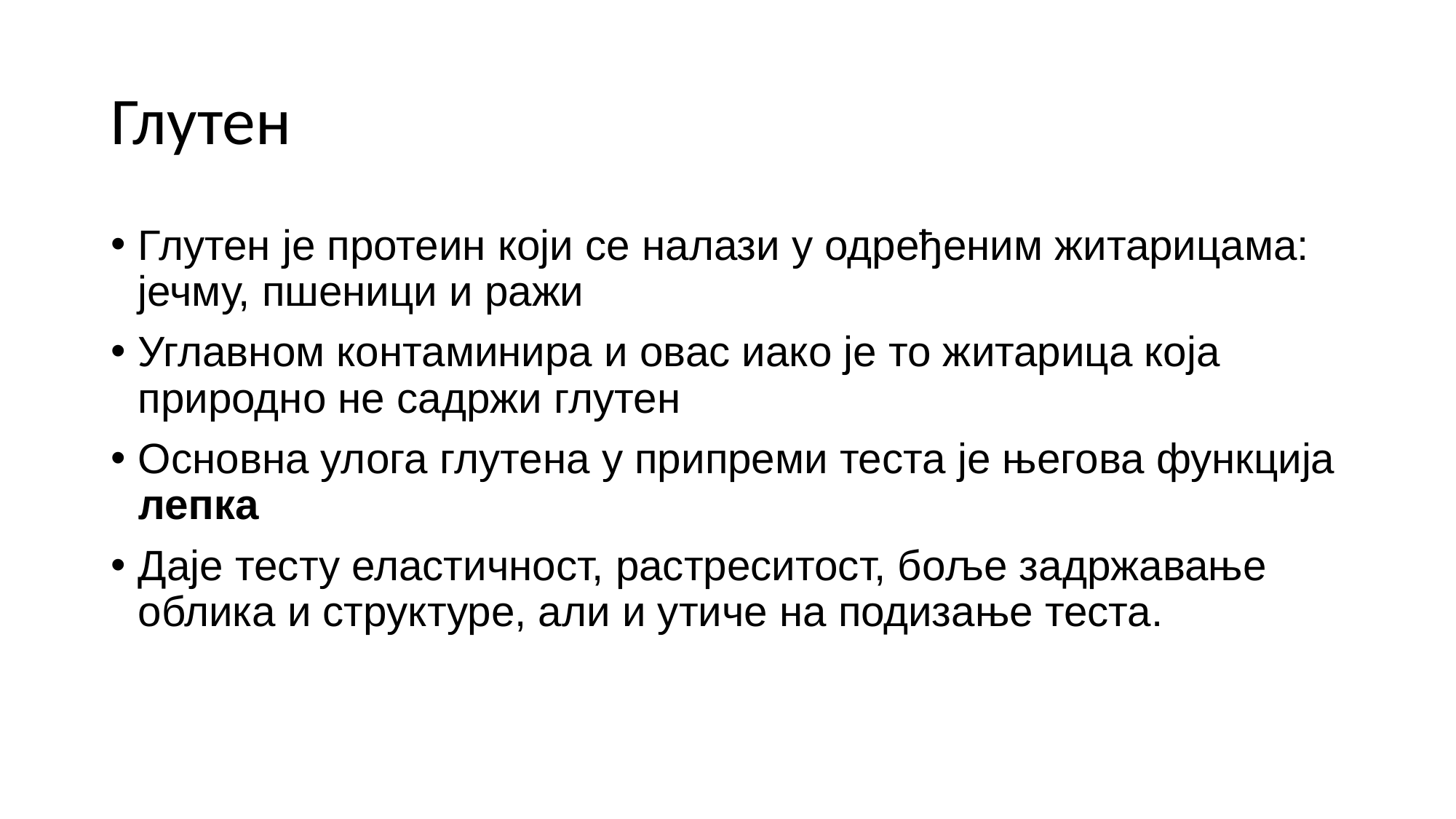

# Глутен
Глутен је протеин који се налази у одређеним житарицама: јечму, пшеници и ражи
Углавном контаминира и овас иако је то житарица која природно не садржи глутен
Основна улога глутена у припреми теста је његова функција лепка
Даје тесту еластичност, растреситост, боље задржавање облика и структуре, али и утиче на подизање теста.